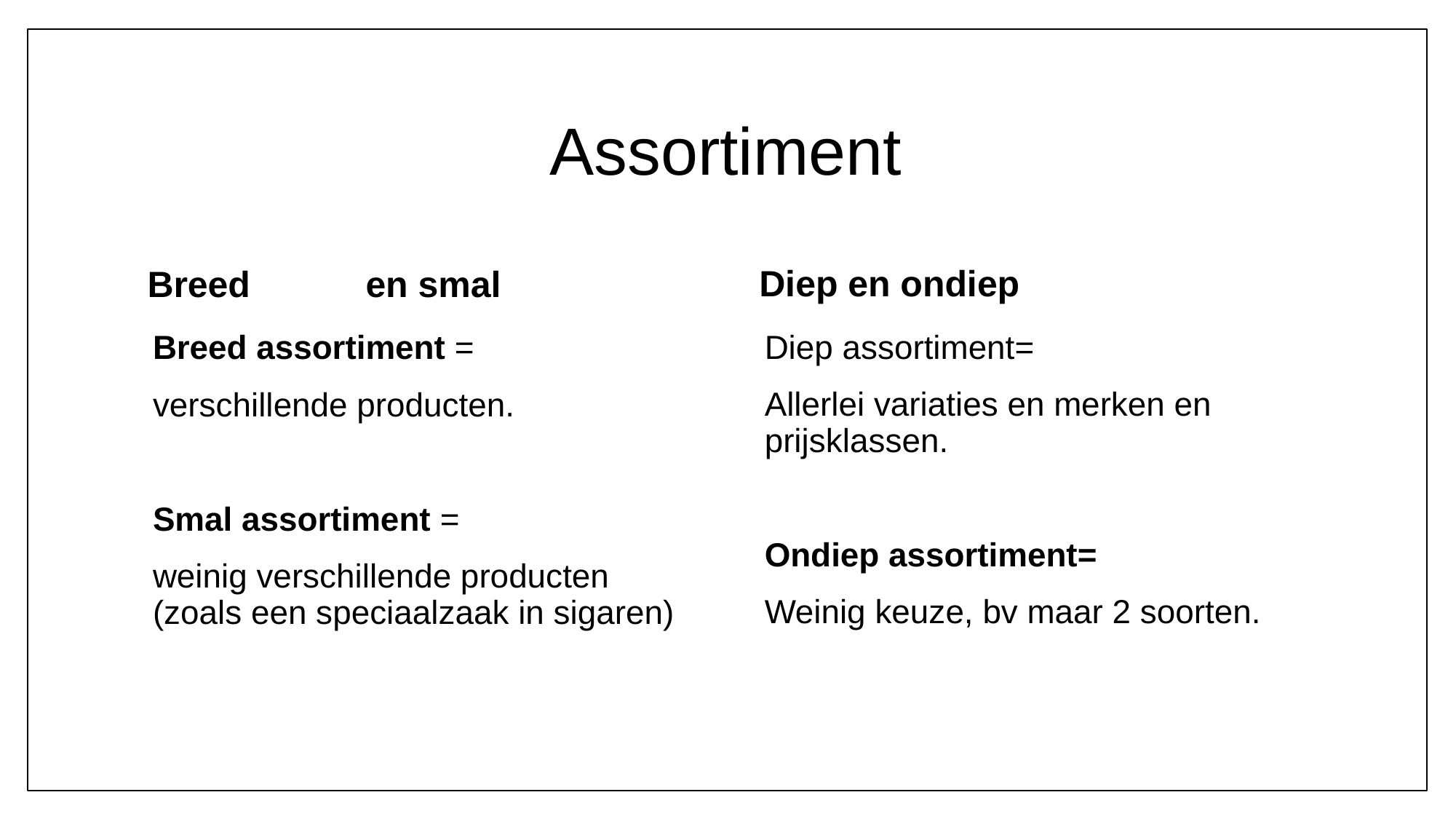

# Assortiment
Diep en ondiep
Breed 	en smal
Diep assortiment=
Allerlei variaties en merken en prijsklassen.

Ondiep assortiment=
Weinig keuze, bv maar 2 soorten.

Breed assortiment =
verschillende producten.

Smal assortiment =
weinig verschillende producten (zoals een speciaalzaak in sigaren)